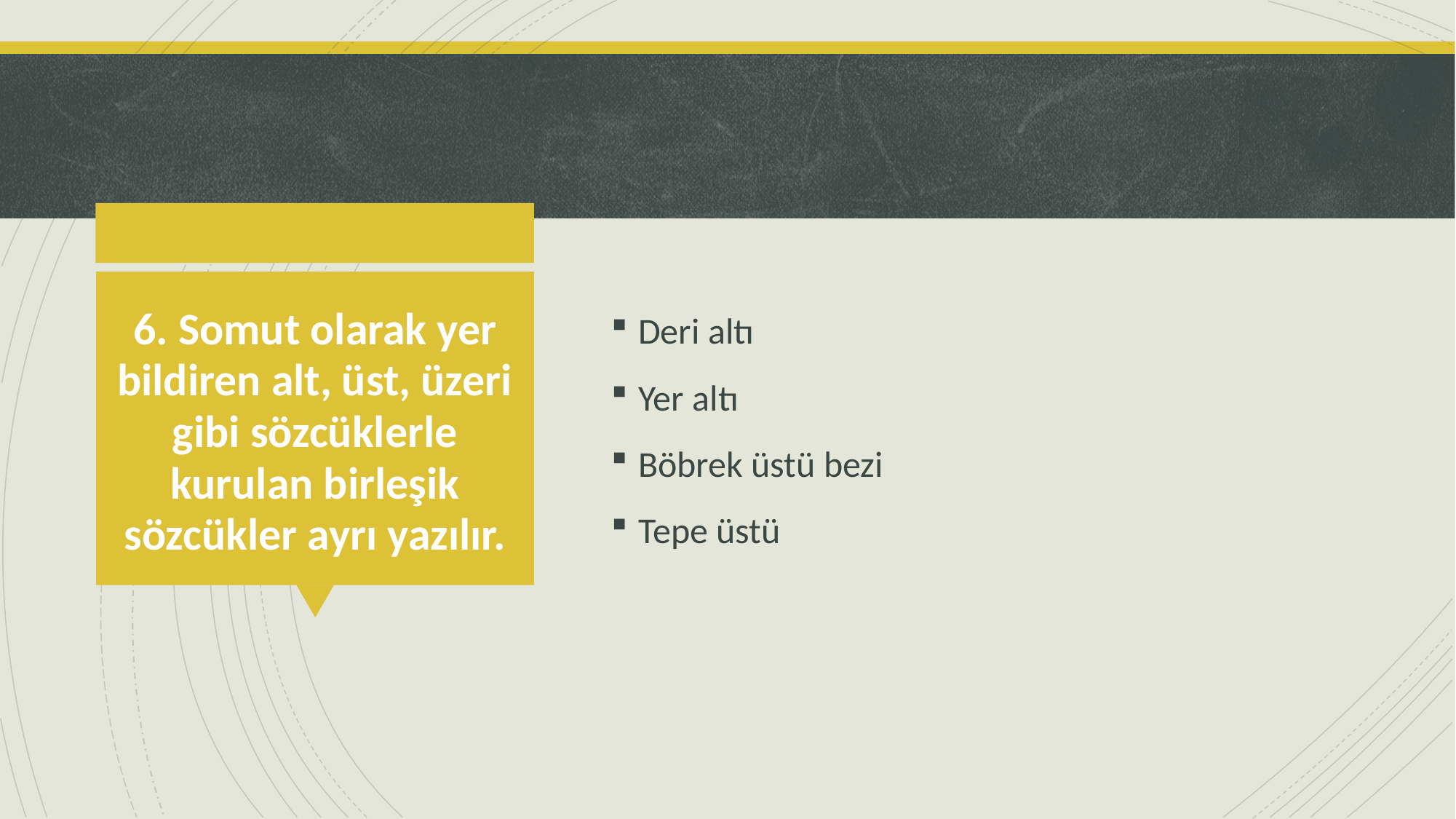

Deri altı
Yer altı
Böbrek üstü bezi
Tepe üstü
# 6. Somut olarak yer bildiren alt, üst, üzeri gibi sözcüklerle kurulan birleşik sözcükler ayrı yazılır.